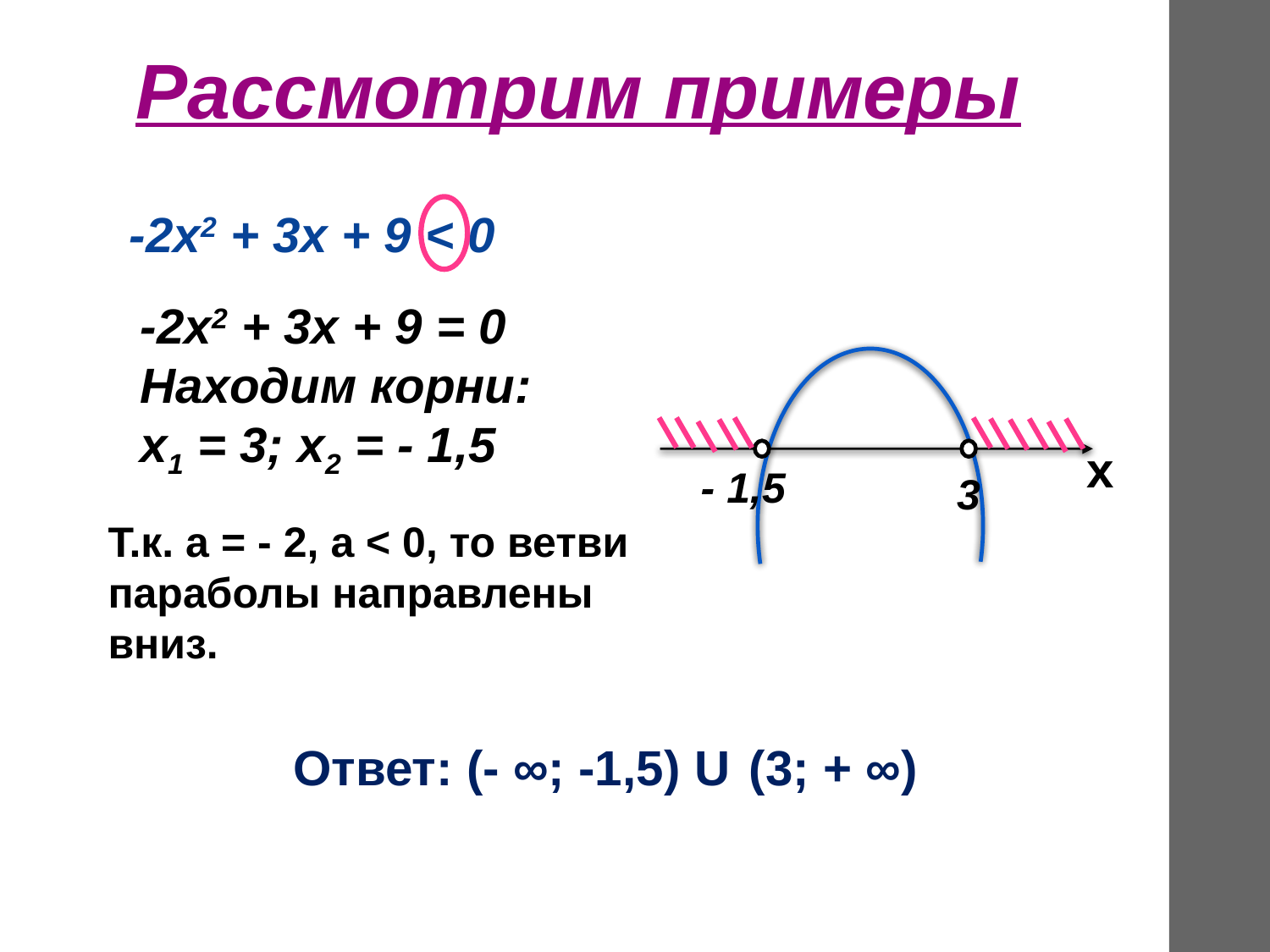

Рассмотрим примеры
-2х2 + 3х + 9 < 0

-2х2 + 3х + 9 = 0
Находим корни:
х1 = 3; х2 = - 1,5

х

- 1,5
3
Т.к. а = - 2, а < 0, то ветви параболы направлены вниз.
Ответ: (- ∞; -1,5) U (3; + ∞)